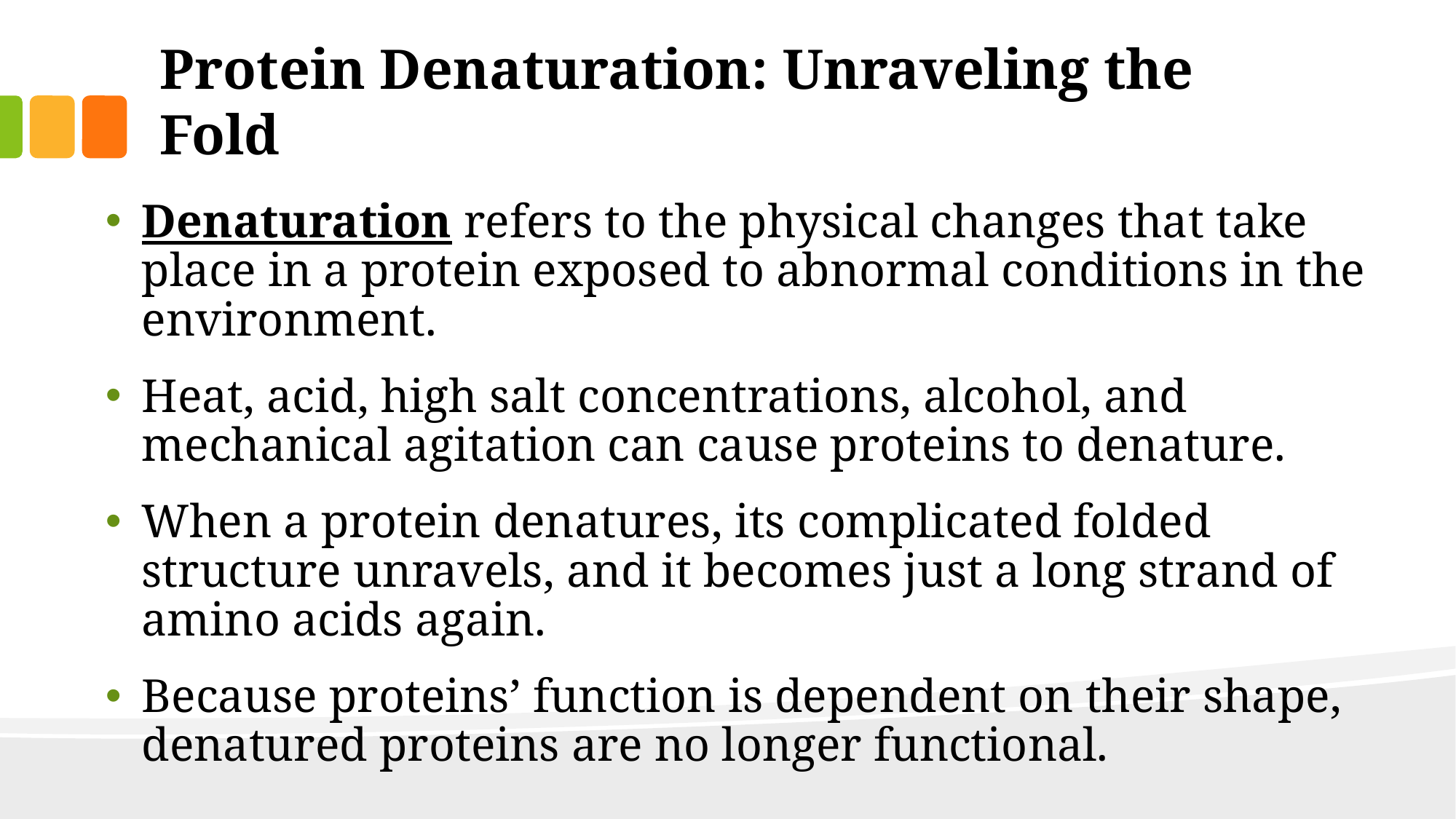

# Protein Denaturation: Unraveling the Fold
Denaturation refers to the physical changes that take place in a protein exposed to abnormal conditions in the environment.
Heat, acid, high salt concentrations, alcohol, and mechanical agitation can cause proteins to denature.
When a protein denatures, its complicated folded structure unravels, and it becomes just a long strand of amino acids again.
Because proteins’ function is dependent on their shape, denatured proteins are no longer functional.